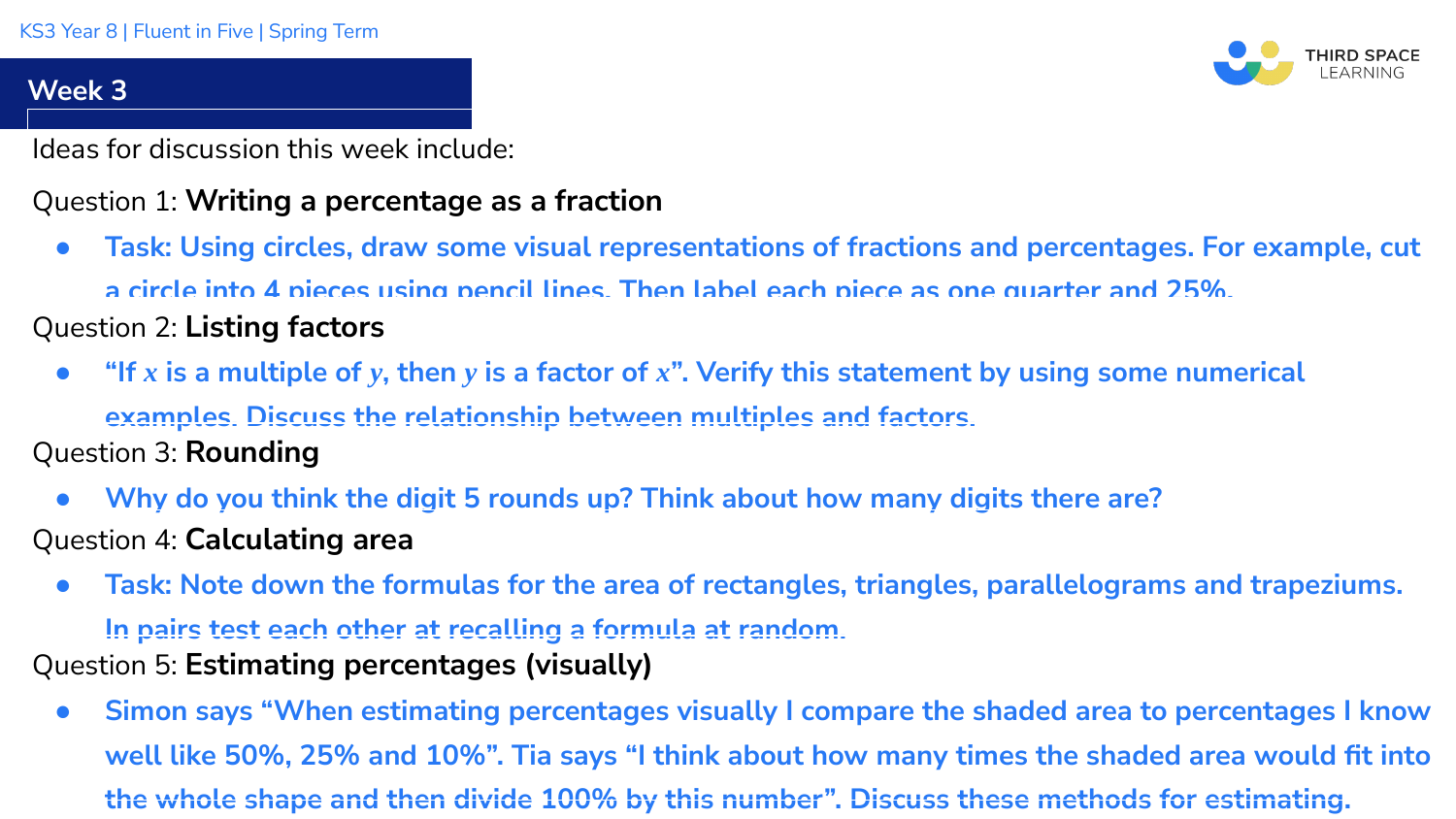

Week 3
| Ideas for discussion this week include: |
| --- |
| Question 1: Writing a percentage as a fraction Task: Using circles, draw some visual representations of fractions and percentages. For example, cut a circle into 4 pieces using pencil lines. Then label each piece as one quarter and 25%. |
| Question 2: Listing factors “If x is a multiple of y, then y is a factor of x”. Verify this statement by using some numerical examples. Discuss the relationship between multiples and factors. |
| Question 3: Rounding Why do you think the digit 5 rounds up? Think about how many digits there are? |
| Question 4: Calculating area Task: Note down the formulas for the area of rectangles, triangles, parallelograms and trapeziums. In pairs test each other at recalling a formula at random. |
| Question 5: Estimating percentages (visually) Simon says “When estimating percentages visually I compare the shaded area to percentages I know well like 50%, 25% and 10%”. Tia says “I think about how many times the shaded area would fit into the whole shape and then divide 100% by this number”. Discuss these methods for estimating. |